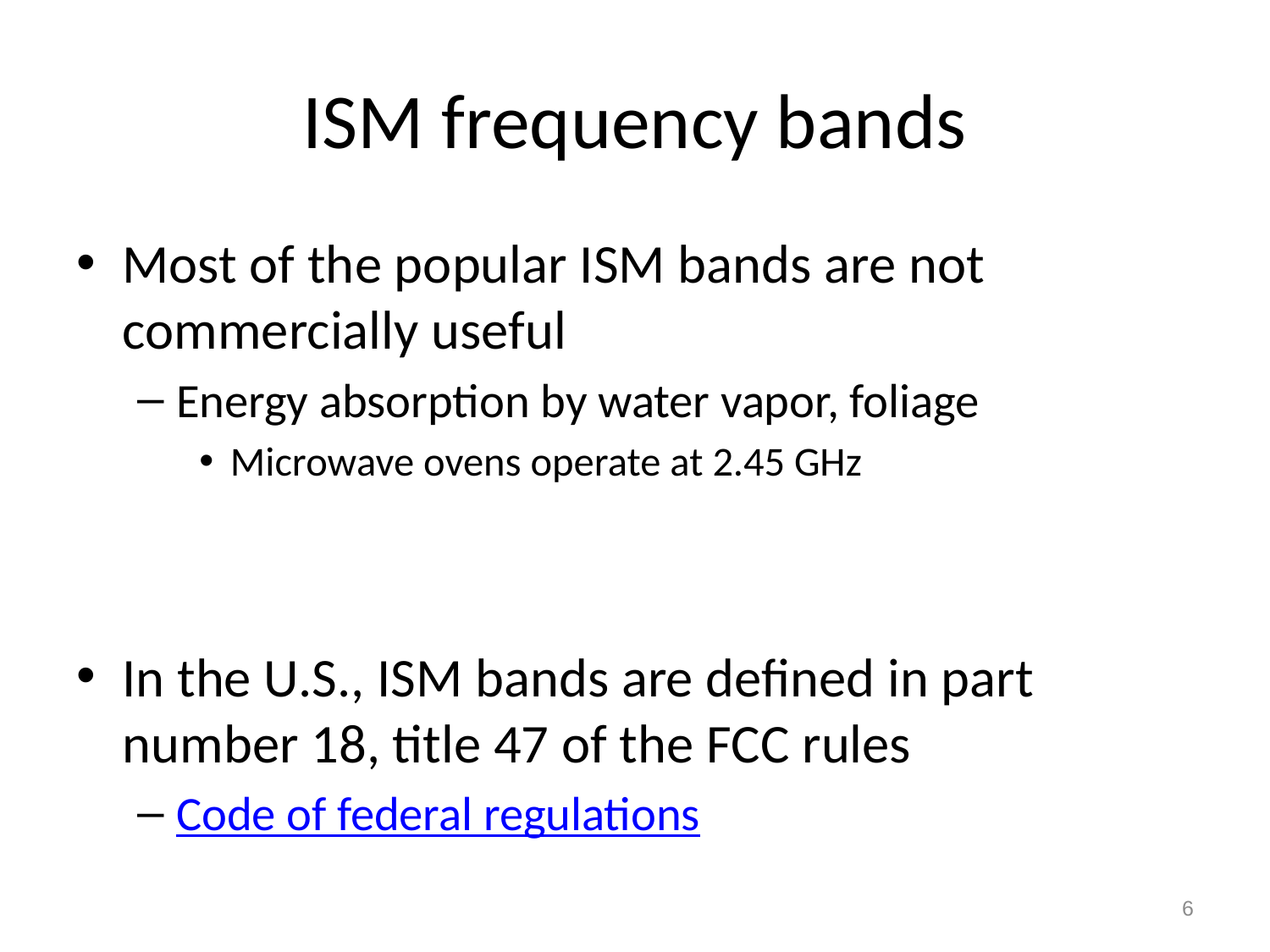

# ISM frequency bands
Most of the popular ISM bands are not commercially useful
Energy absorption by water vapor, foliage
Microwave ovens operate at 2.45 GHz

In the U.S., ISM bands are defined in part number 18, title 47 of the FCC rules
Code of federal regulations
6